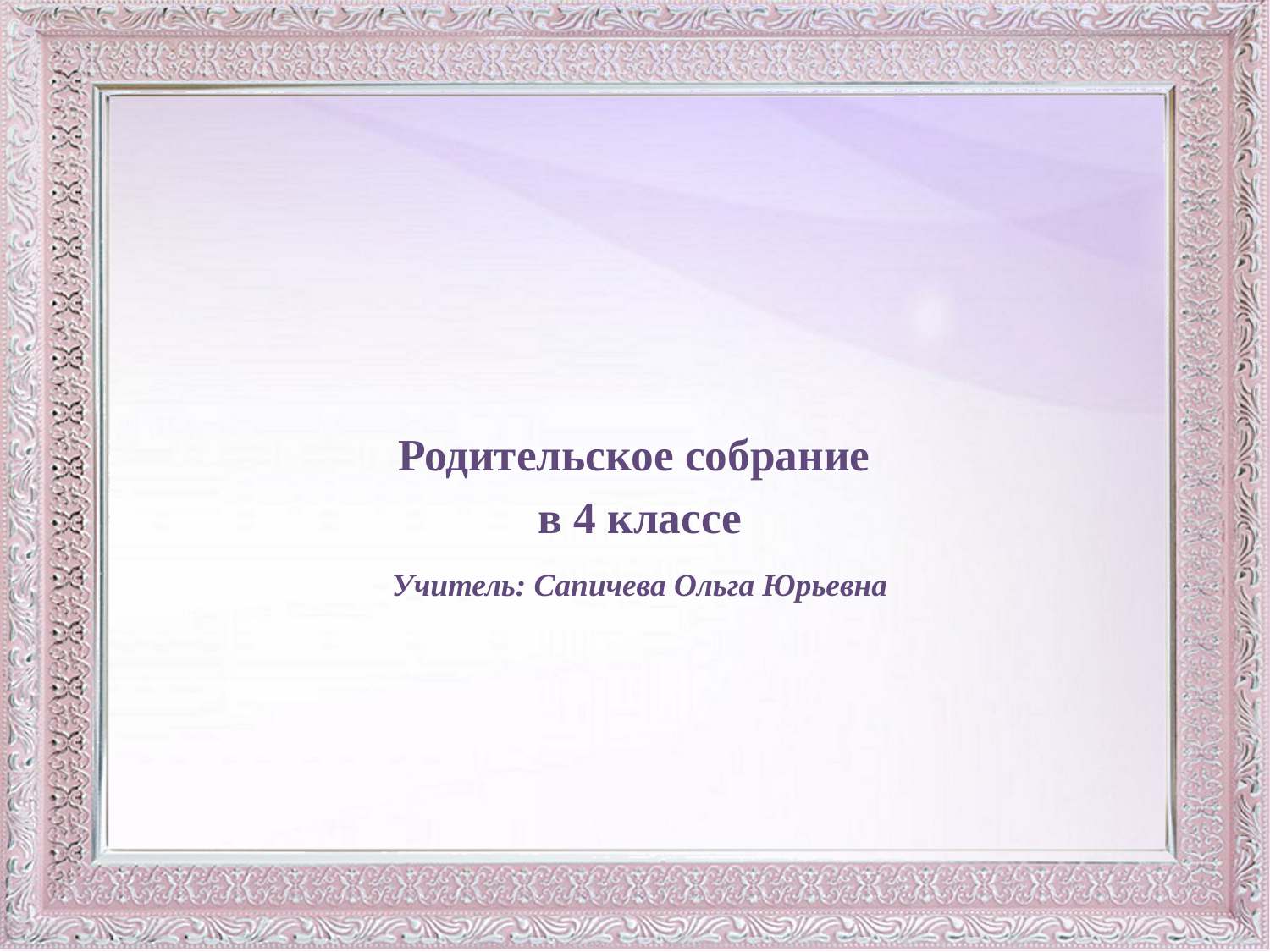

#

Родительское собрание
в 4 классе

Учитель: Сапичева Ольга Юрьевна